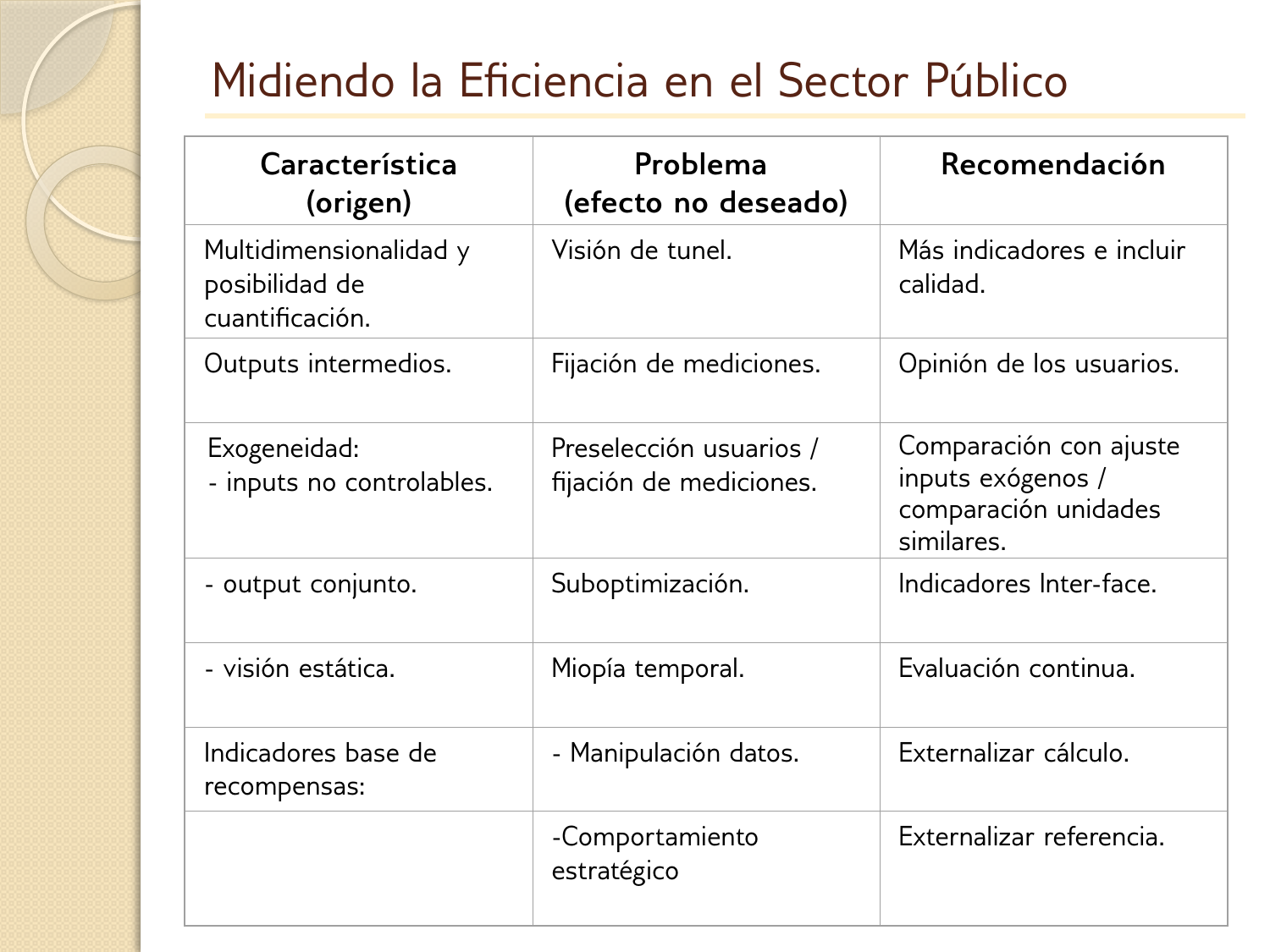

# Midiendo la Eficiencia en el Sector Público

Característica (origen)

Problema
(efecto no deseado)

Recomendación

Multidimensionalidad y posibilidad de cuantificación.

Visión de tunel.

Más indicadores e incluir
calidad.

Outputs intermedios.

Fijación de mediciones.

Opinión de los usuarios.

Exogeneidad:
- inputs no controlables.

Preselección usuarios /
fijación de mediciones.

Comparación con ajuste
inputs exógenos /
comparación unidades
similares.

- output conjunto.

Suboptimización.

Indicadores Inter-face.

- visión estática.

Miopía temporal.

Evaluación continua.

Indicadores base de
recompensas:

- Manipulación datos.

Externalizar cálculo.

-Comportamiento estratégico

Externalizar referencia.